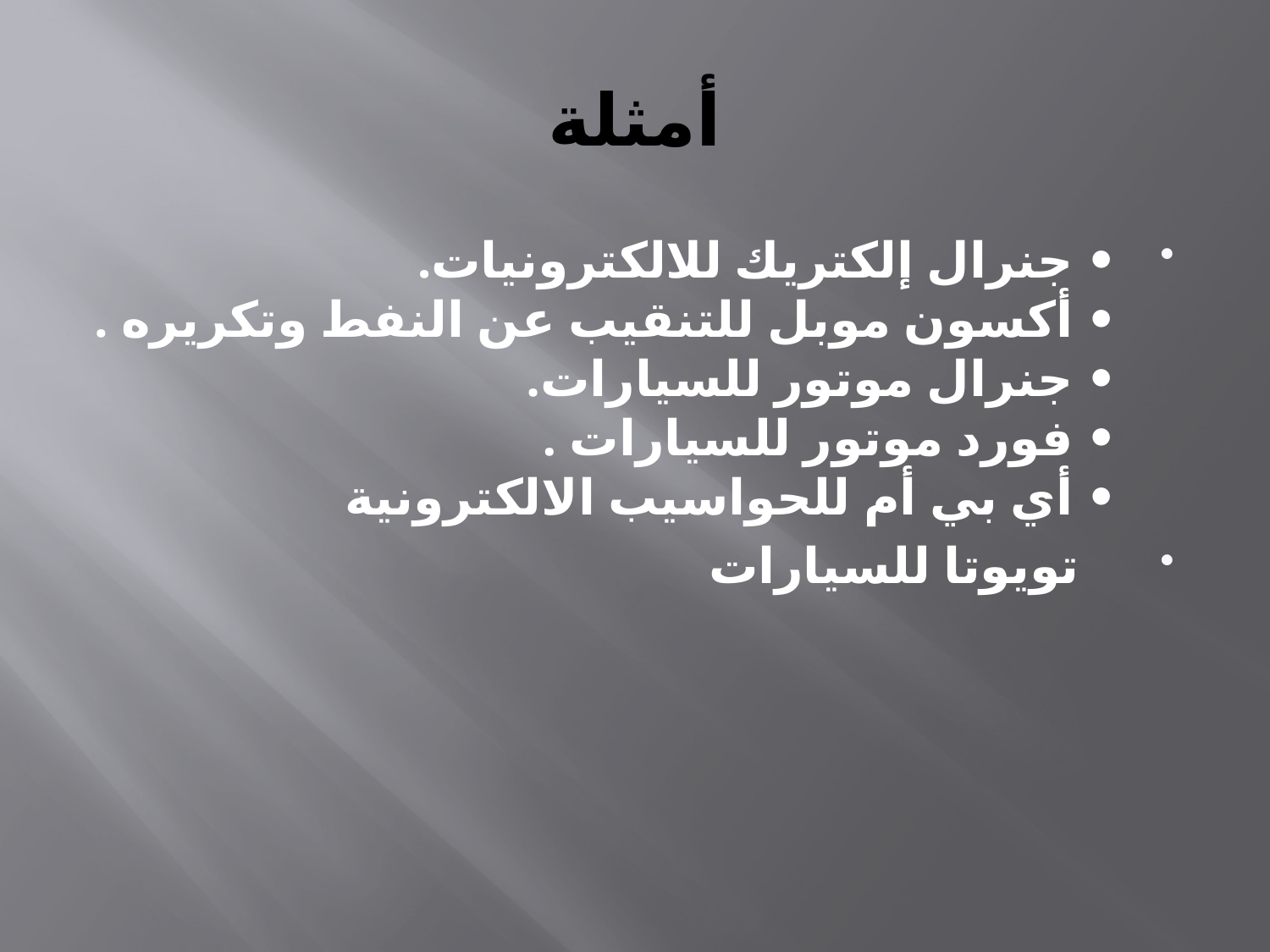

# أمثلة
• جنرال إلكتريك للالكترونيات.
• أكسون موبل للتنقيب عن النفط وتكريره .
• جنرال موتور للسيارات.
• فورد موتور للسيارات .
• أي بي أم للحواسيب الالكترونية
   تويوتا للسيارات